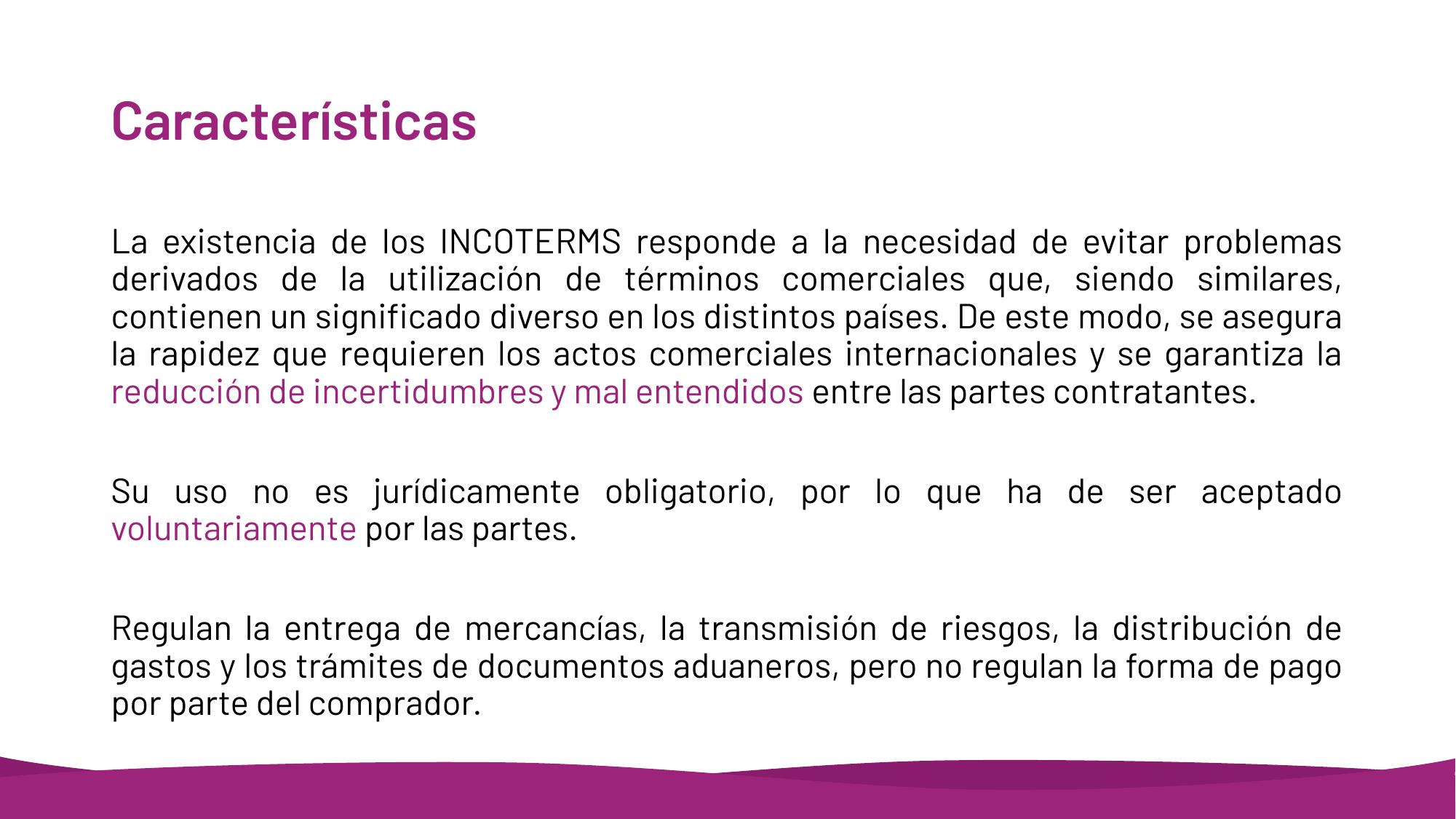

# Características
La existencia de los INCOTERMS responde a la necesidad de evitar problemas derivados de la utilización de términos comerciales que, siendo similares, contienen un significado diverso en los distintos países. De este modo, se asegura la rapidez que requieren los actos comerciales internacionales y se garantiza la reducción de incertidumbres y mal entendidos entre las partes contratantes.

Su uso no es jurídicamente obligatorio, por lo que ha de ser aceptado voluntariamente por las partes.

Regulan la entrega de mercancías, la transmisión de riesgos, la distribución de gastos y los trámites de documentos aduaneros, pero no regulan la forma de pago por parte del comprador.